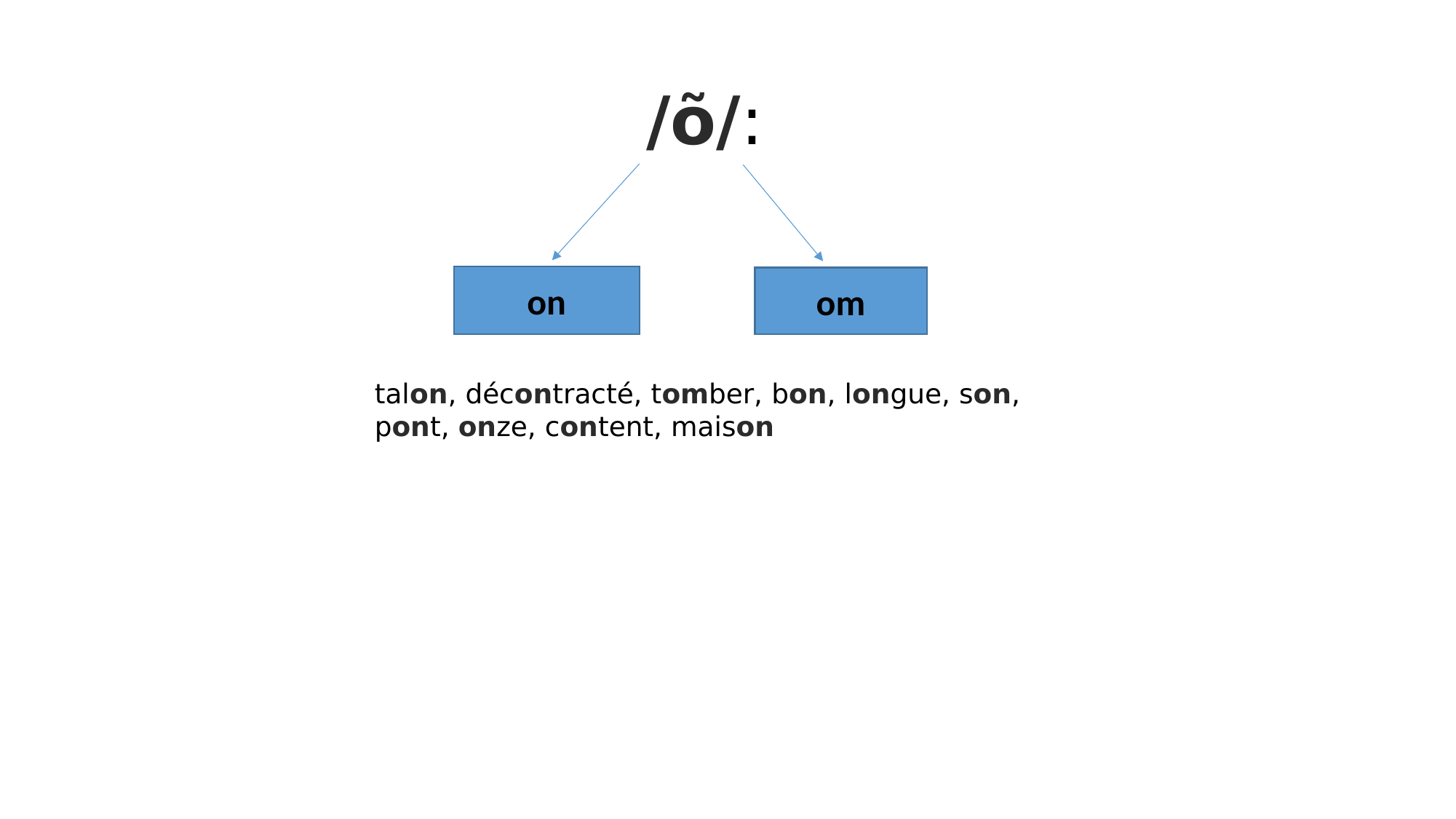

# /õ/:
on
om
talon, décontracté, tomber, bon, longue, son, pont, onze, content, maison